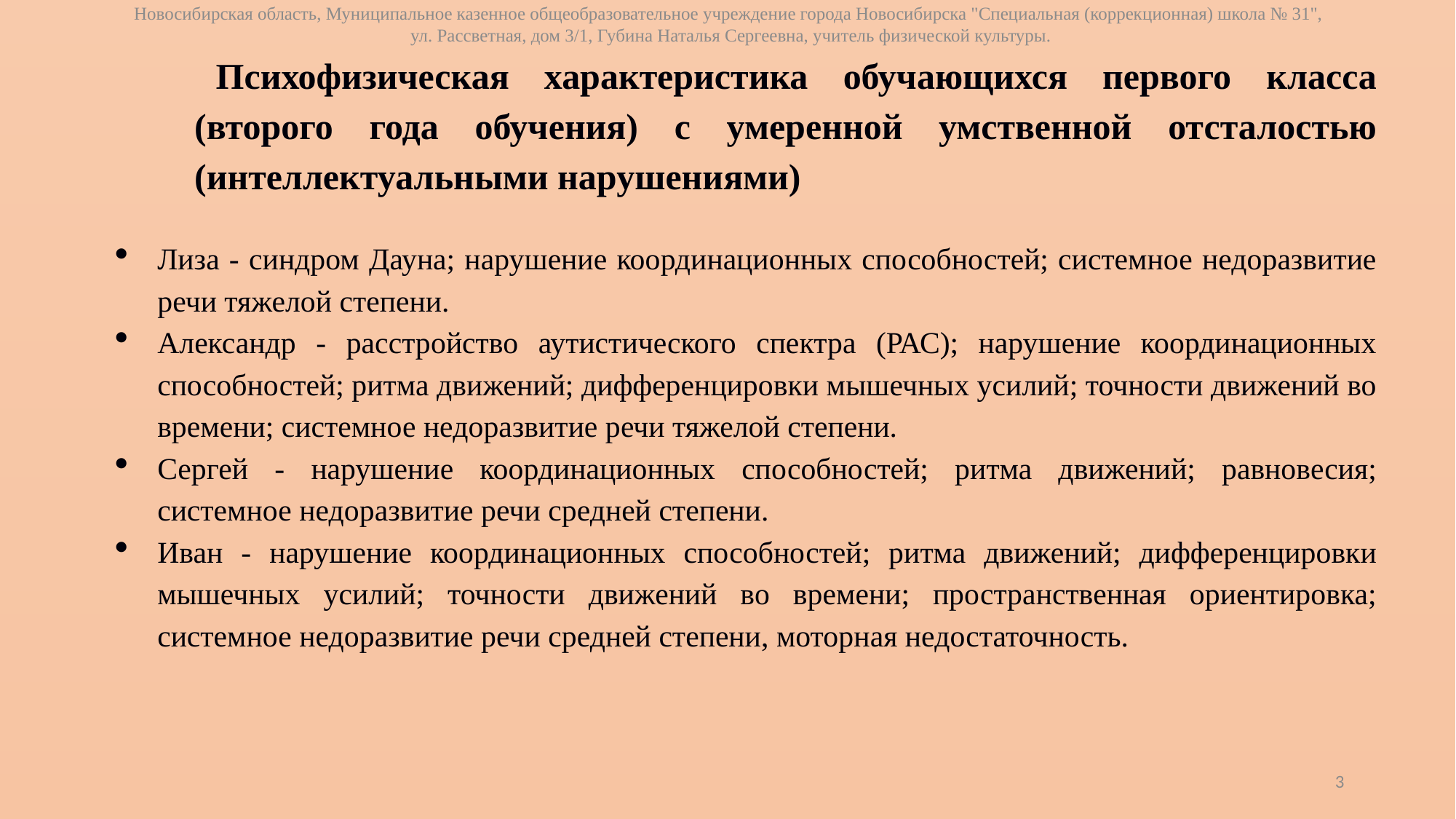

Новосибирская область, Муниципальное казенное общеобразовательное учреждение города Новосибирска "Специальная (коррекционная) школа № 31",
ул. Рассветная, дом 3/1, Губина Наталья Сергеевна, учитель физической культуры.
Психофизическая характеристика обучающихся первого класса (второго года обучения) с умеренной умственной отсталостью (интеллектуальными нарушениями)
Лиза - синдром Дауна; нарушение координационных способностей; системное недоразвитие речи тяжелой степени.
Александр - расстройство аутистического спектра (РАС); нарушение координационных способностей; ритма движений; дифференцировки мышечных усилий; точности движений во времени; системное недоразвитие речи тяжелой степени.
Сергей - нарушение координационных способностей; ритма движений; равновесия; системное недоразвитие речи средней степени.
Иван - нарушение координационных способностей; ритма движений; дифференцировки мышечных усилий; точности движений во времени; пространственная ориентировка; системное недоразвитие речи средней степени, моторная недостаточность.
3